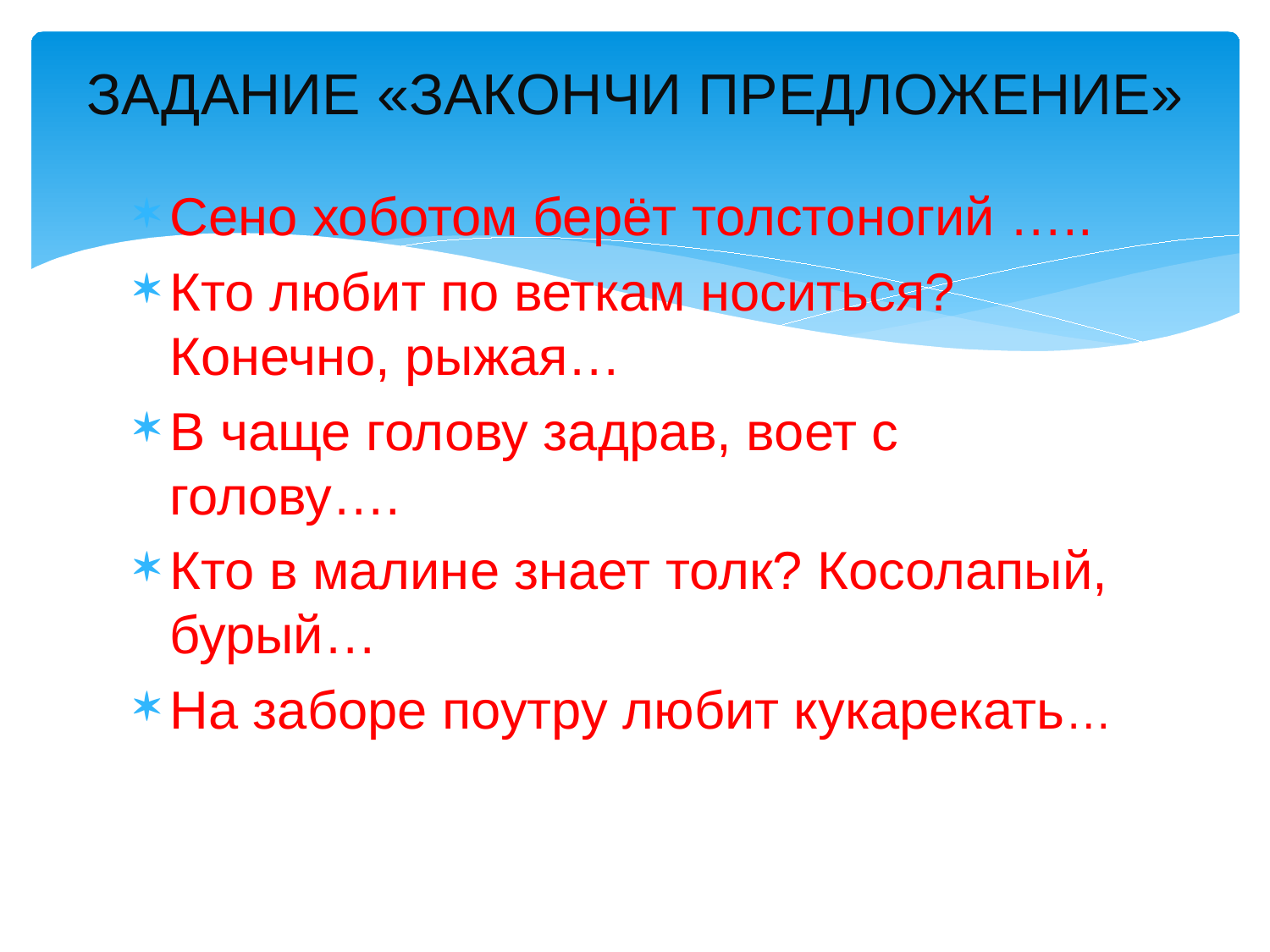

# ЗАДАНИЕ «ЗАКОНЧИ ПРЕДЛОЖЕНИЕ»
Сено хоботом берёт толстоногий …..
Кто любит по веткам носиться? Конечно, рыжая…
В чаще голову задрав, воет с голову….
Кто в малине знает толк? Косолапый, бурый…
На заборе поутру любит кукарекать…